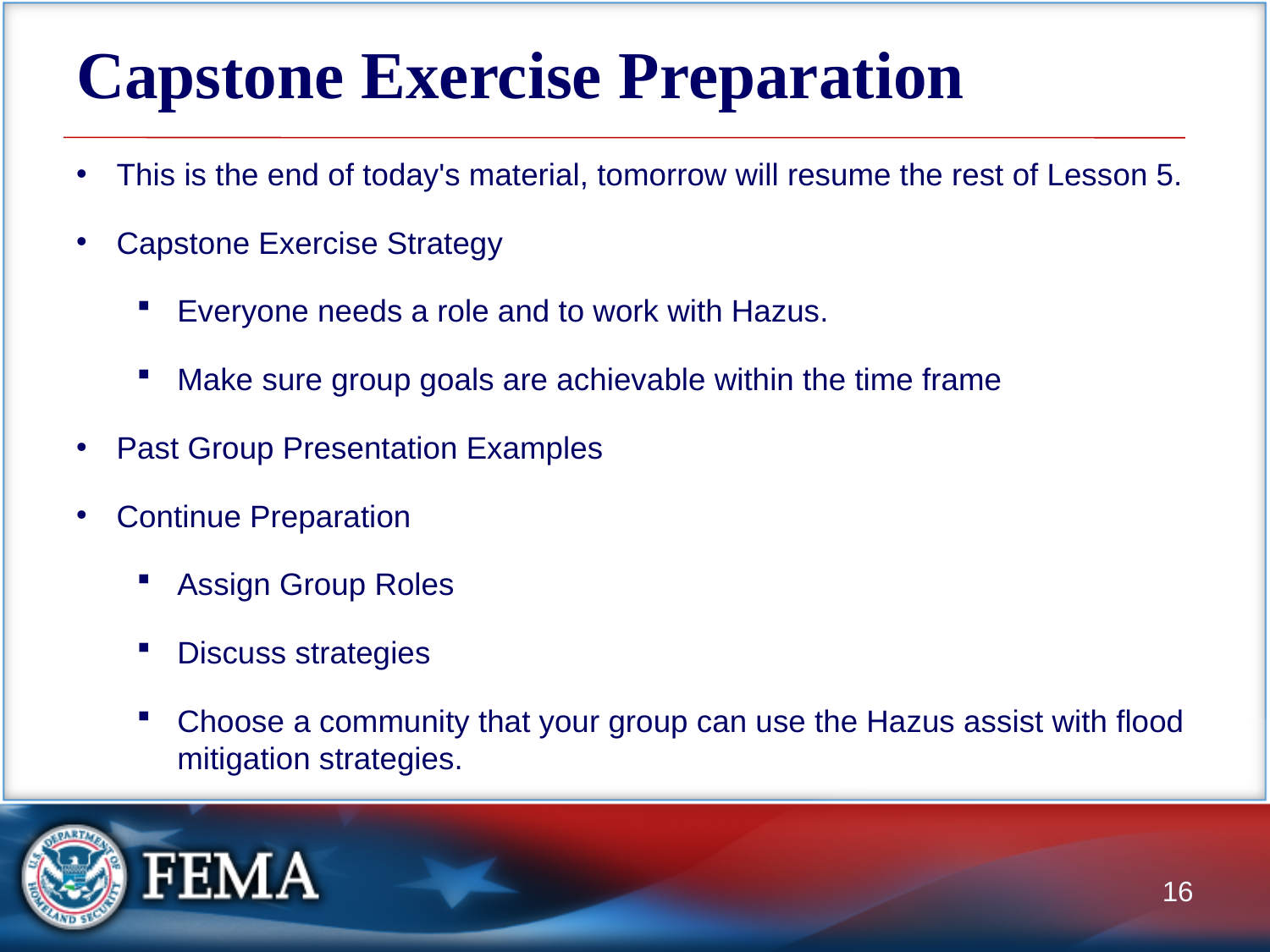

# Capstone Exercise Preparation
This is the end of today's material, tomorrow will resume the rest of Lesson 5.
Capstone Exercise Strategy
Everyone needs a role and to work with Hazus.
Make sure group goals are achievable within the time frame
Past Group Presentation Examples
Continue Preparation
Assign Group Roles
Discuss strategies
Choose a community that your group can use the Hazus assist with flood mitigation strategies.
16